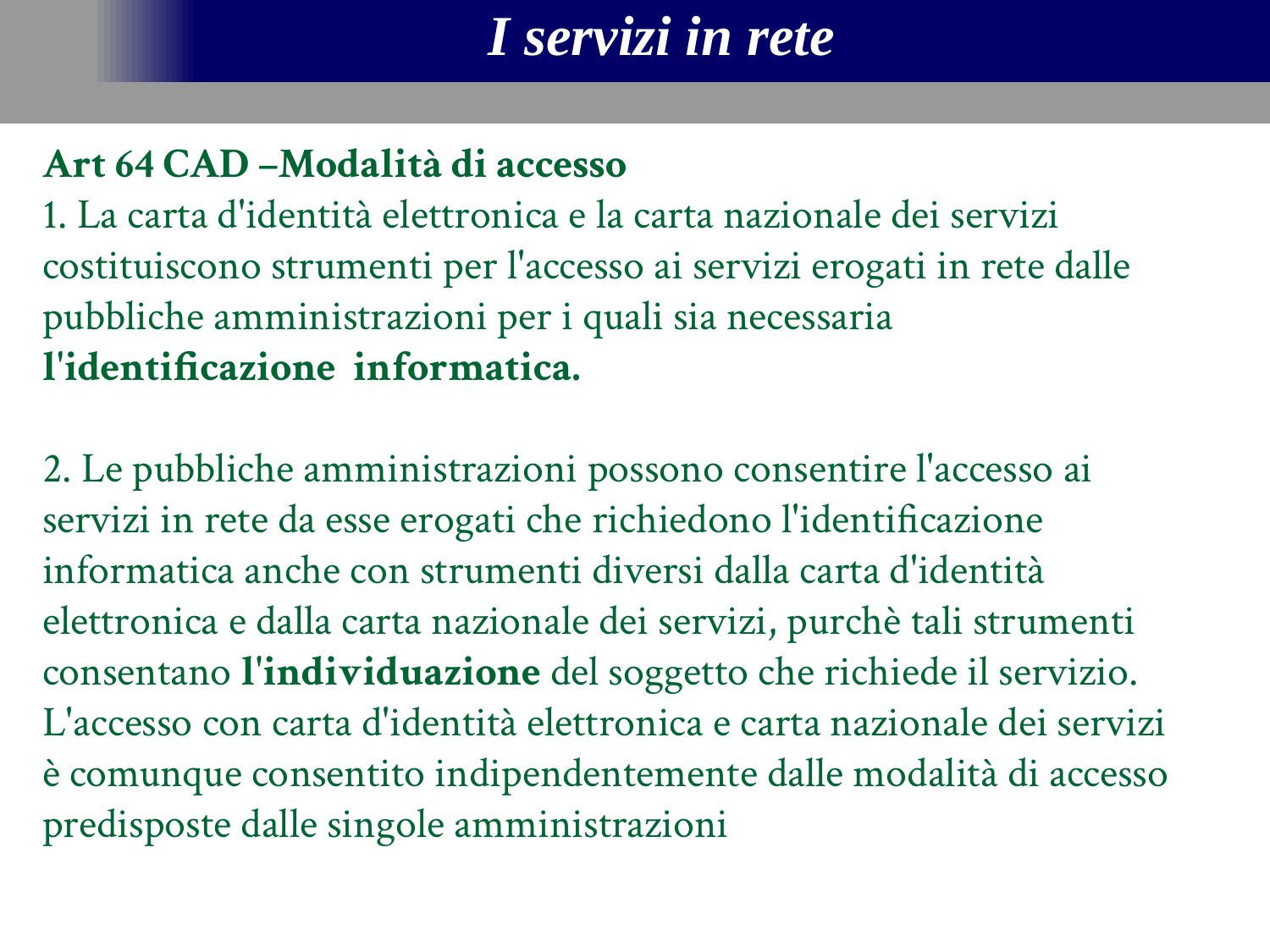

I servizi in rete
Art 64 CAD –Modalità di accesso
1. La carta d'identità elettronica e la carta nazionale dei servizi costituiscono strumenti per l'accesso ai servizi erogati in rete dalle pubbliche amministrazioni per i quali sia necessaria l'identificazione  informatica.

2. Le pubbliche amministrazioni possono consentire l'accesso ai servizi in rete da esse erogati che richiedono l'identificazione informatica anche con strumenti diversi dalla carta d'identità elettronica e dalla carta nazionale dei servizi, purchè tali strumenti consentano l'individuazione del soggetto che richiede il servizio.  L'accesso con carta d'identità elettronica e carta nazionale dei servizi è comunque consentito indipendentemente dalle modalità di accesso predisposte dalle singole amministrazioni